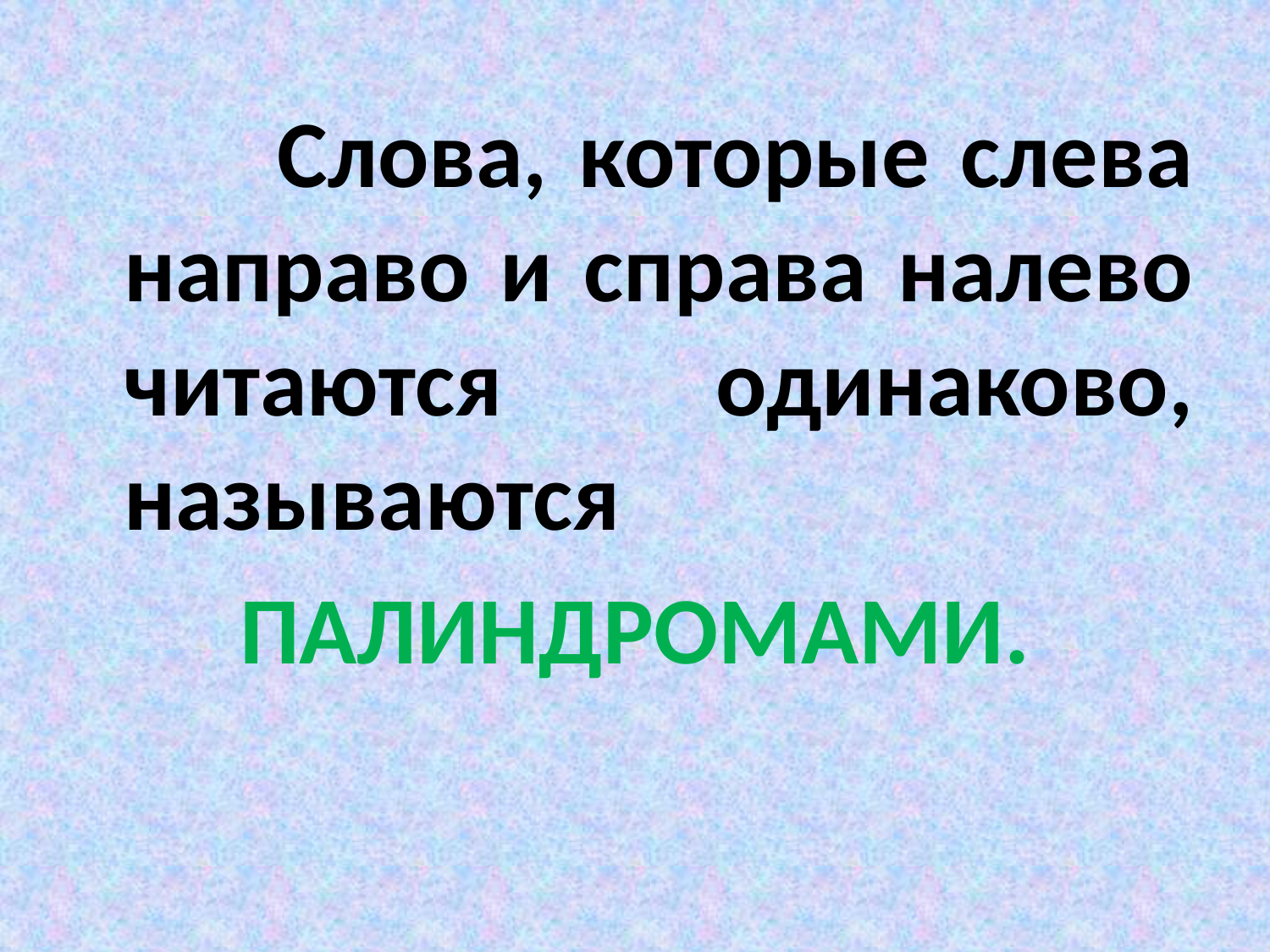

Слова, которые слева направо и справа налево читаются одинаково, называются
ПАЛИНДРОМАМИ.